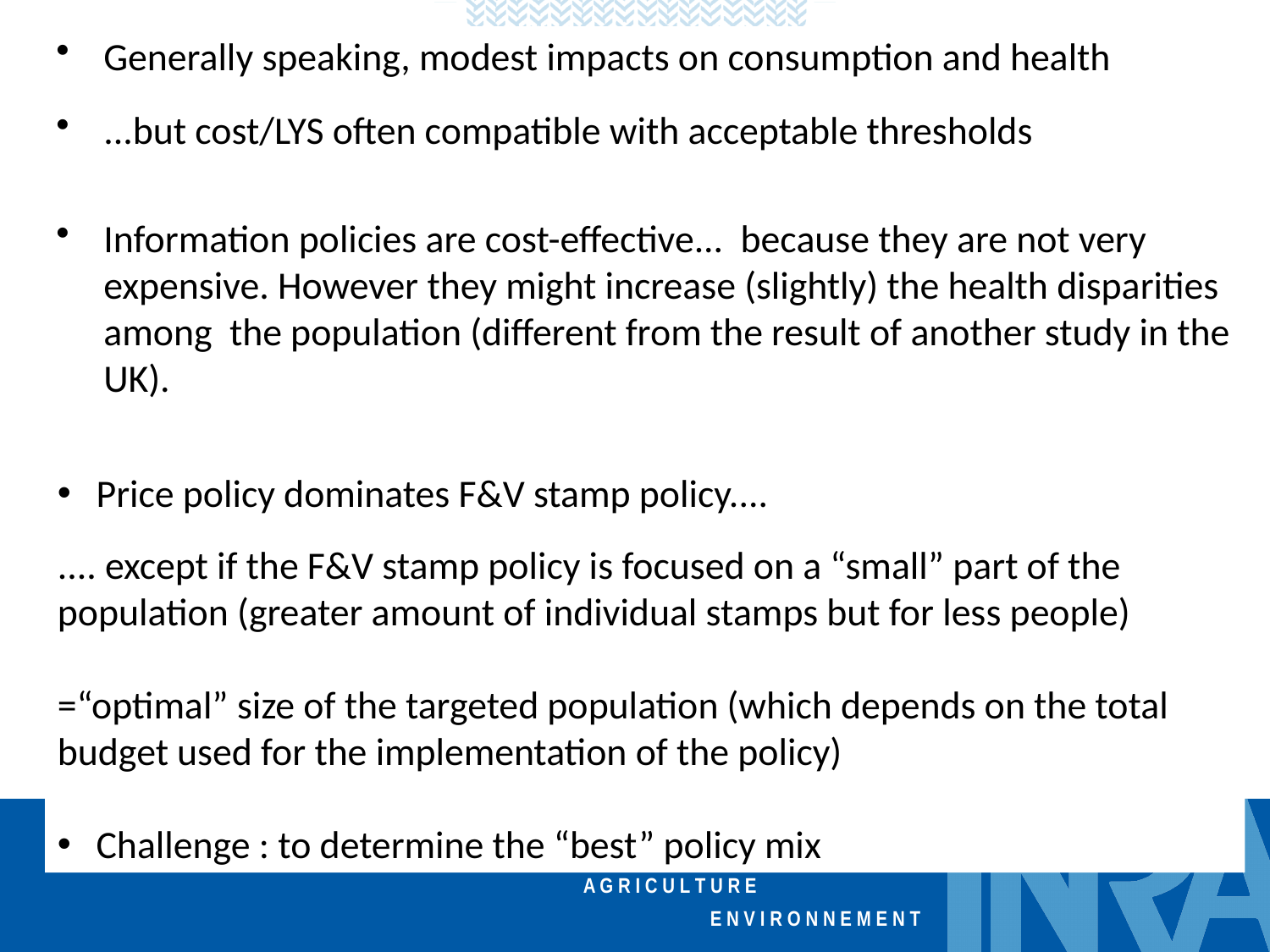

Generally speaking, modest impacts on consumption and health

...but cost/LYS often compatible with acceptable thresholds

Information policies are cost-effective...  because they are not very expensive. However they might increase (slightly) the health disparities among  the population (different from the result of another study in the UK).

 Price policy dominates F&V stamp policy....

.... except if the F&V stamp policy is focused on a “small” part of the population (greater amount of individual stamps but for less people)

=“optimal” size of the targeted population (which depends on the total budget used for the implementation of the policy)

 Challenge : to determine the “best” policy mix